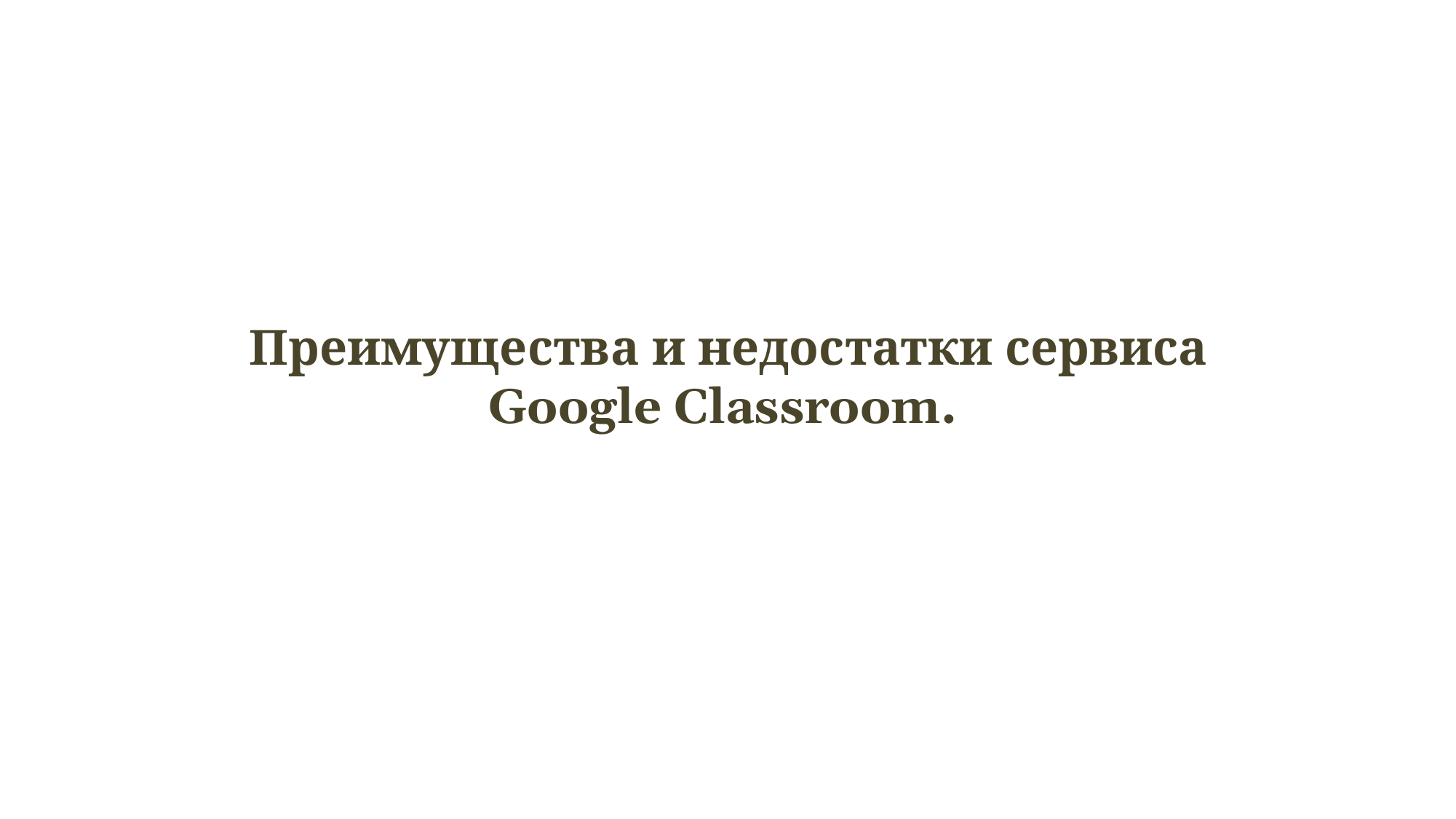

# Преимущества и недостатки сервиса Google Classroom.